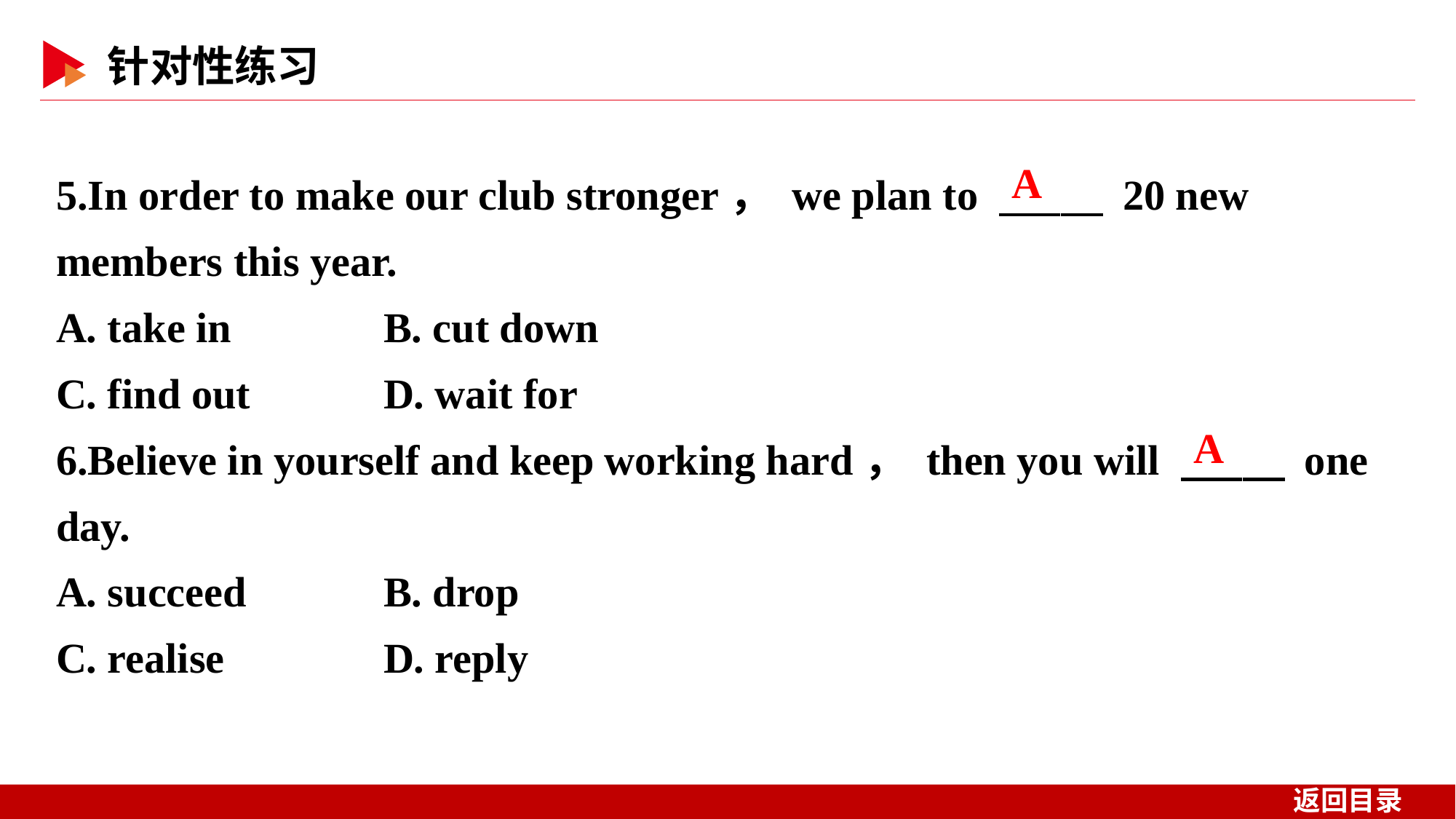

5.In order to make our club stronger， we plan to 　  　 20 new members this year.
A. take in         	B. cut down
C. find out       	D. wait for
6.Believe in yourself and keep working hard， then you will 　  　 one day.
A. succeed        	B. drop
C. realise           	D. reply
A
A